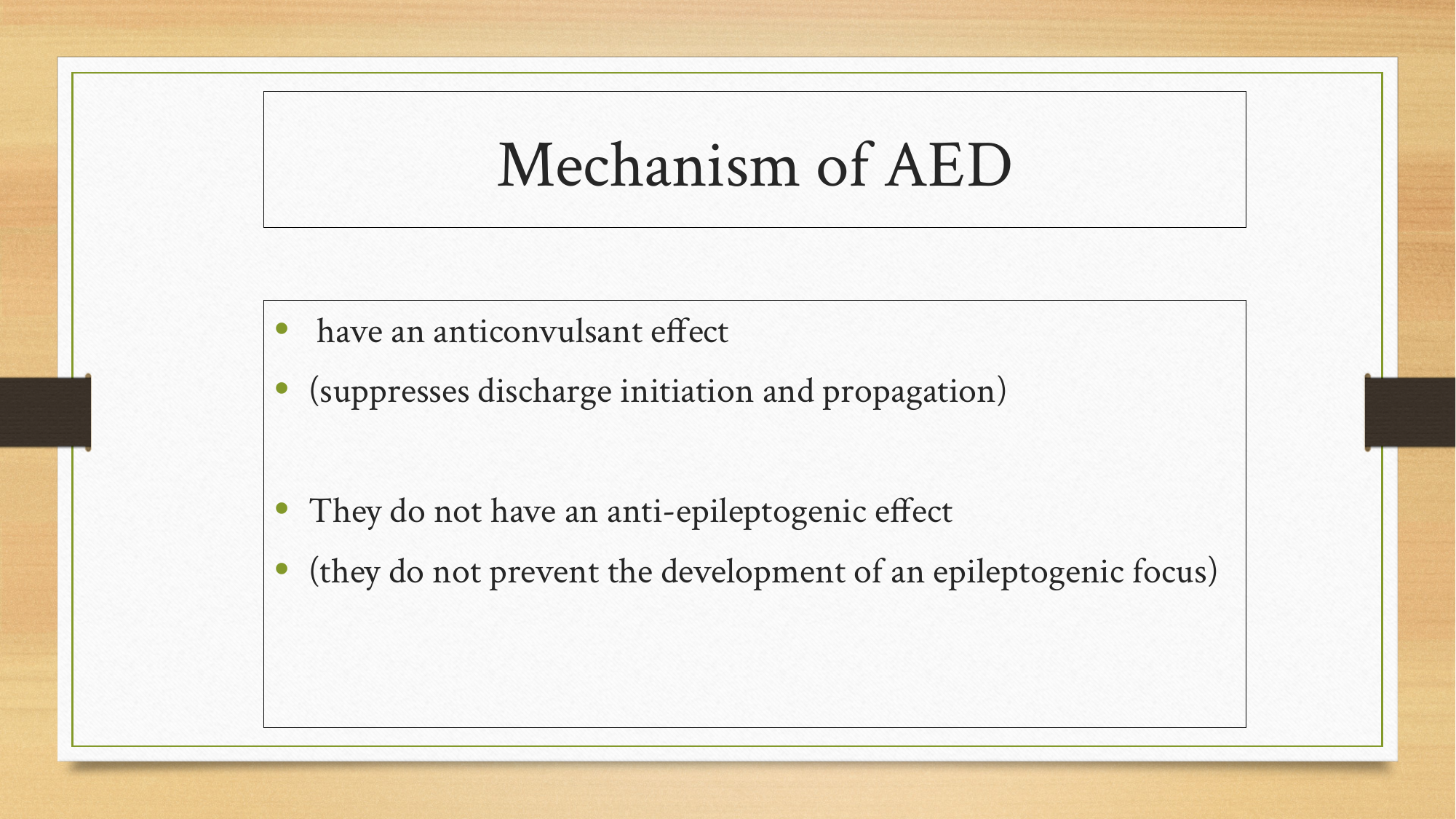

Mechanism of AED
 have an anticonvulsant effect
(suppresses discharge initiation and propagation)

They do not have an anti-epileptogenic effect
(they do not prevent the development of an epileptogenic focus)